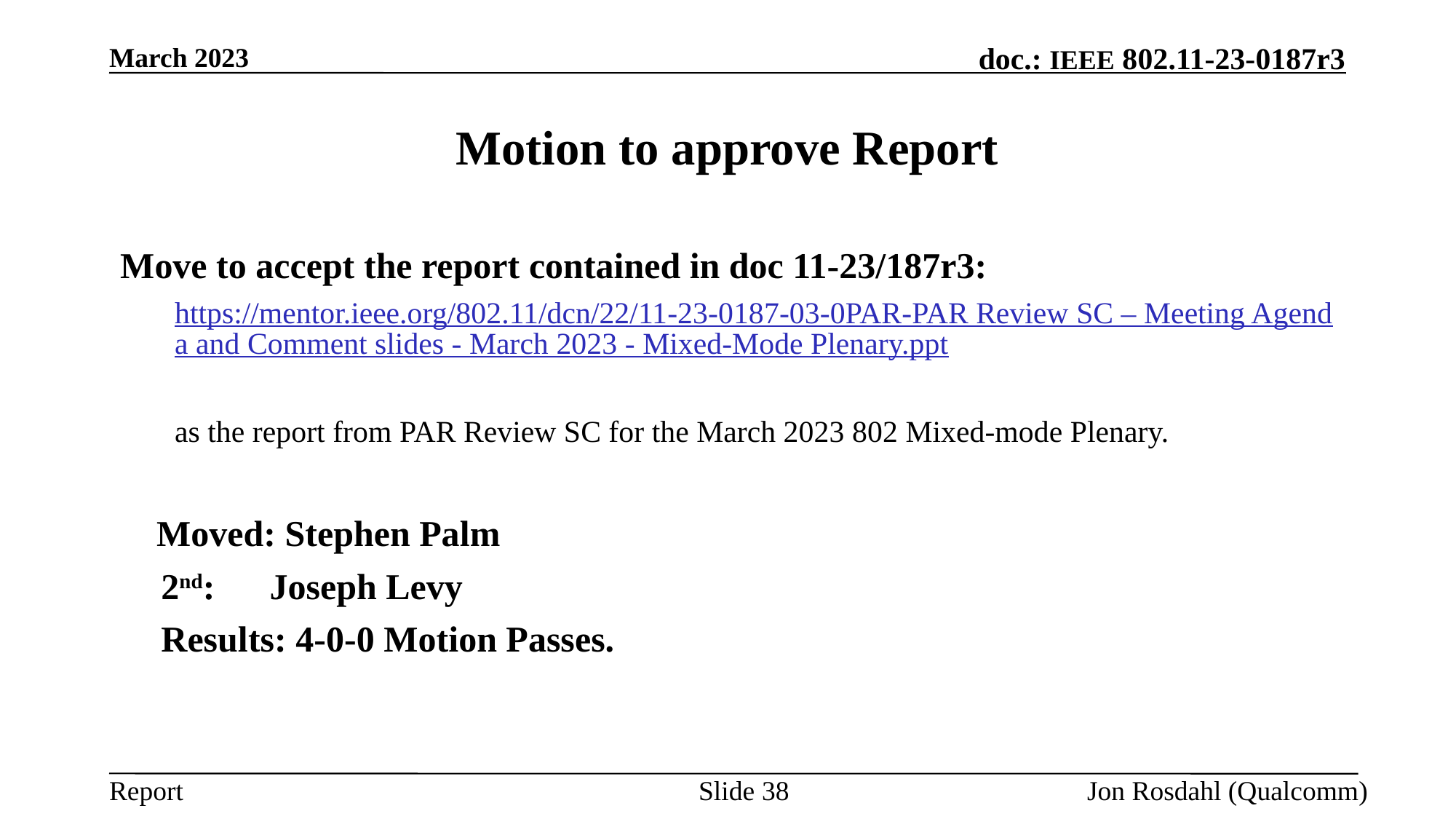

March 2023
# Motion to approve Report
Move to accept the report contained in doc 11-23/187r3:
https://mentor.ieee.org/802.11/dcn/22/11-23-0187-03-0PAR-PAR Review SC – Meeting Agenda and Comment slides - March 2023 - Mixed-Mode Plenary.ppt

as the report from PAR Review SC for the March 2023 802 Mixed-mode Plenary.

    Moved: Stephen Palm
	2nd:      Joseph Levy
	Results: 4-0-0 Motion Passes.
Slide 38
Jon Rosdahl (Qualcomm)